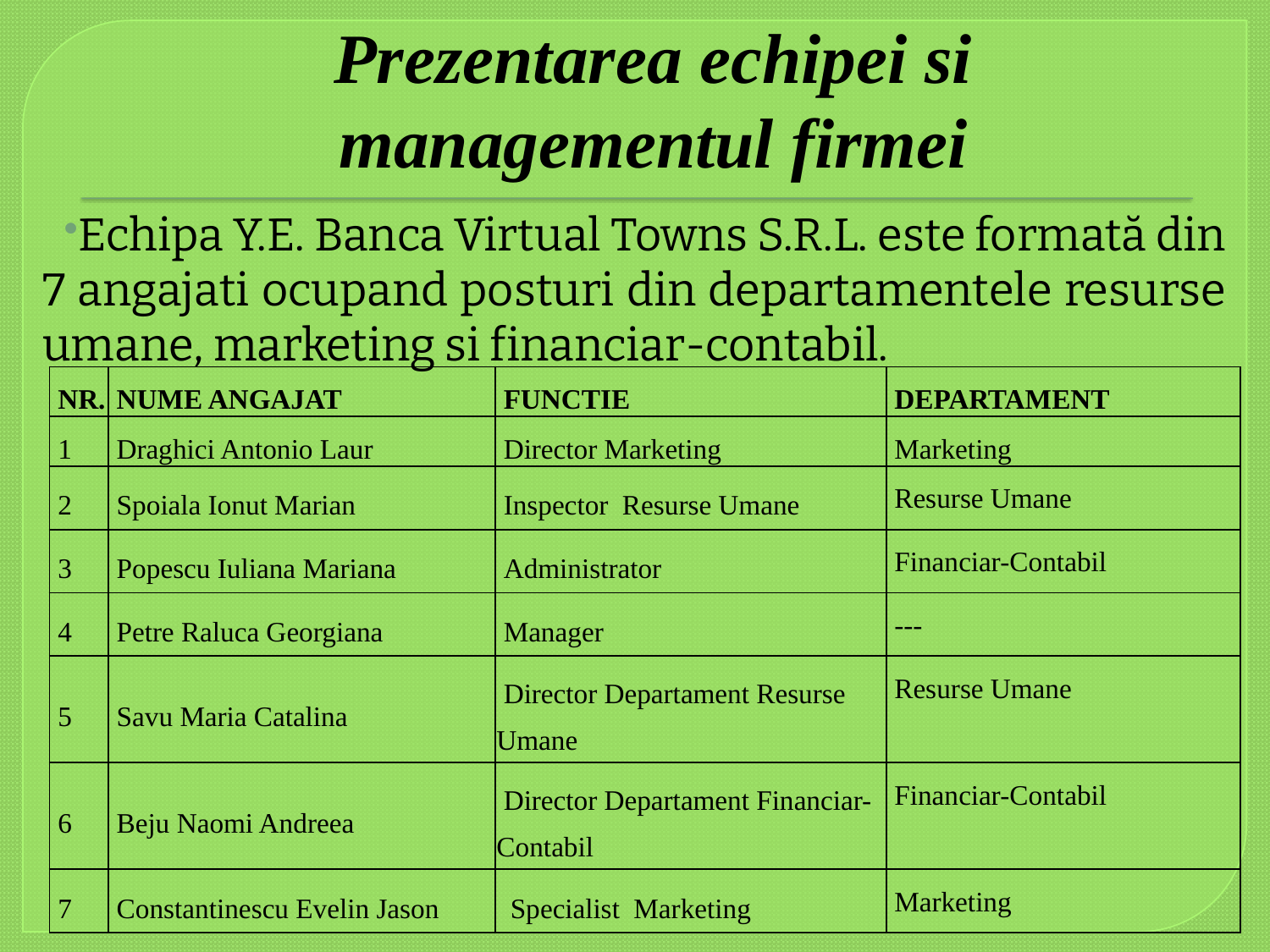

# Prezentarea echipei si managementul firmei
Echipa Y.E. Banca Virtual Towns S.R.L. este formată din 7 angajati ocupand posturi din departamentele resurse umane, marketing si financiar-contabil.
| NR. | NUME ANGAJAT | FUNCTIE | DEPARTAMENT |
| --- | --- | --- | --- |
| 1 | Draghici Antonio Laur | Director Marketing | Marketing |
| 2 | Spoiala Ionut Marian | Inspector Resurse Umane | Resurse Umane |
| 3 | Popescu Iuliana Mariana | Administrator | Financiar-Contabil |
| 4 | Petre Raluca Georgiana | Manager | --- |
| 5 | Savu Maria Catalina | Director Departament Resurse Umane | Resurse Umane |
| 6 | Beju Naomi Andreea | Director Departament Financiar- Contabil | Financiar-Contabil |
| 7 | Constantinescu Evelin Jason | Specialist Marketing | Marketing |